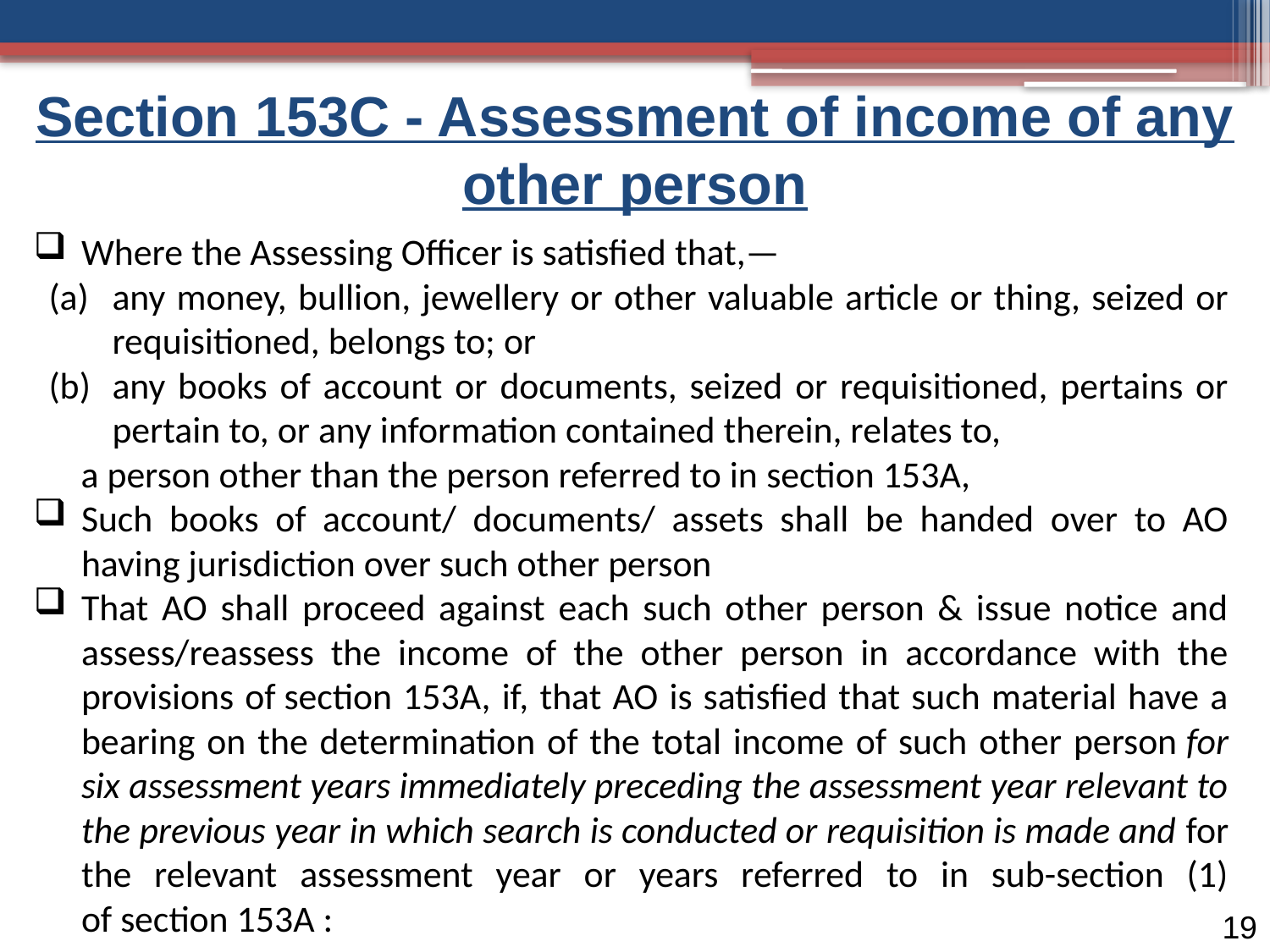

Section 153C - Assessment of income of any other person
Where the Assessing Officer is satisfied that,—
any money, bullion, jewellery or other valuable article or thing, seized or requisitioned, belongs to; or
any books of account or documents, seized or requisitioned, pertains or pertain to, or any information contained therein, relates to,
a person other than the person referred to in section 153A,
Such books of account/ documents/ assets shall be handed over to AO having jurisdiction over such other person
That AO shall proceed against each such other person & issue notice and assess/reassess the income of the other person in accordance with the provisions of section 153A, if, that AO is satisfied that such material have a bearing on the determination of the total income of such other person for six assessment years immediately preceding the assessment year relevant to the previous year in which search is conducted or requisition is made and for the relevant assessment year or years referred to in sub-section (1) of section 153A :
19